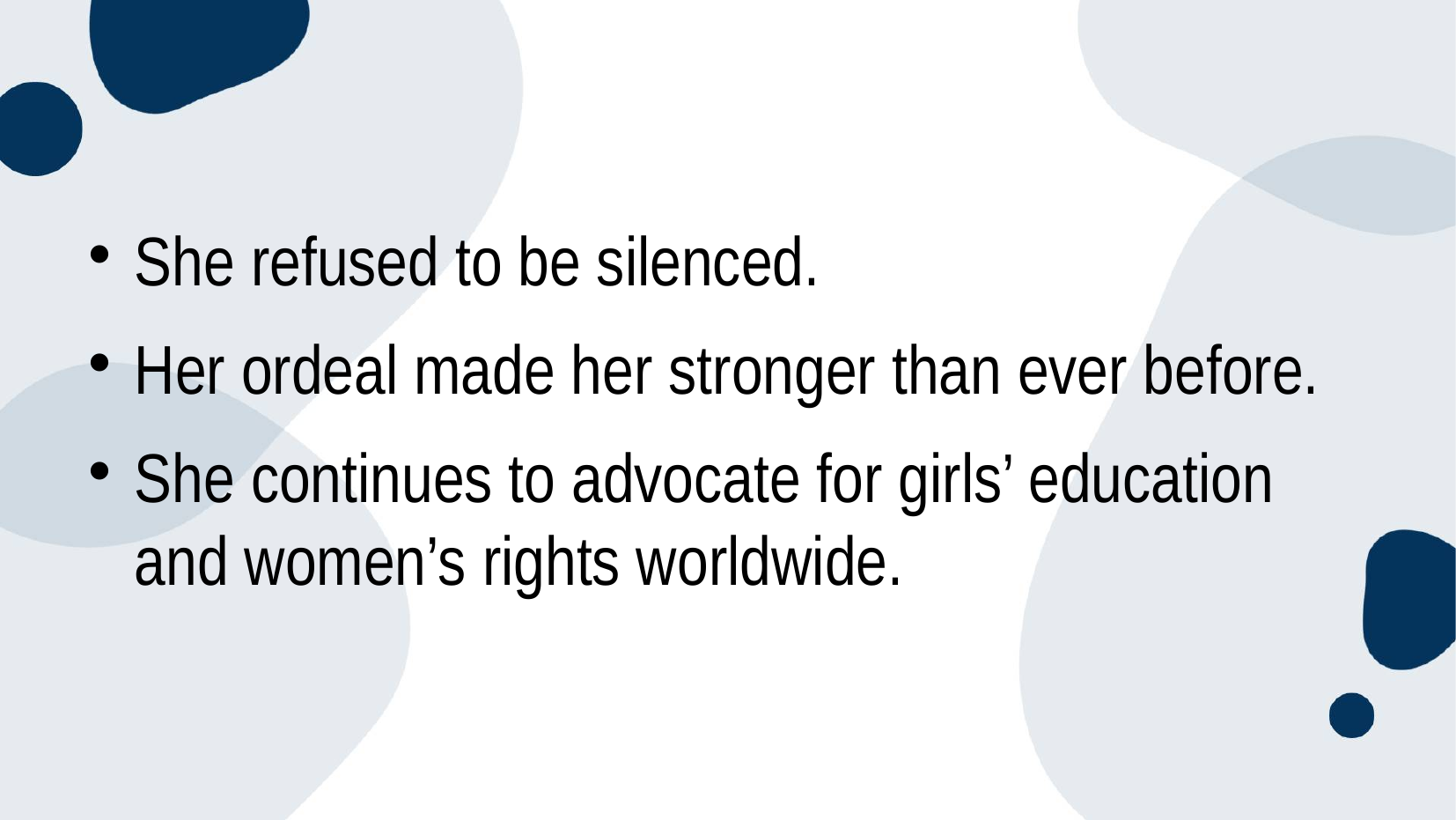

#
She refused to be silenced.
Her ordeal made her stronger than ever before.
She continues to advocate for girls’ education and women’s rights worldwide.